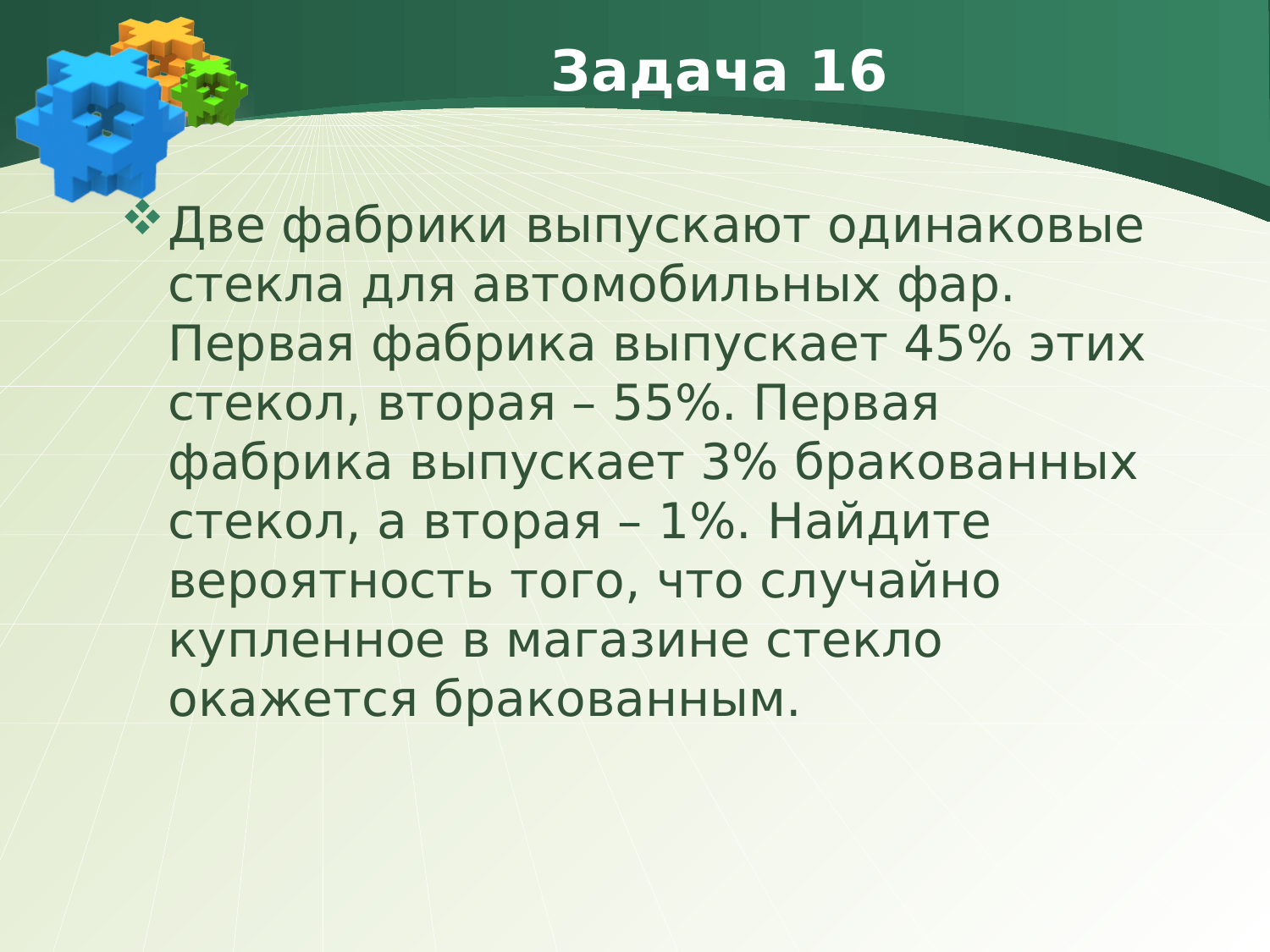

# Задача 16
Две фабрики выпускают одинаковые стекла для автомобильных фар. Первая фабрика выпускает 45% этих стекол, вторая – 55%. Первая фабрика выпускает 3% бракованных стекол, а вторая – 1%. Найдите вероятность того, что случайно купленное в магазине стекло окажется бракованным.